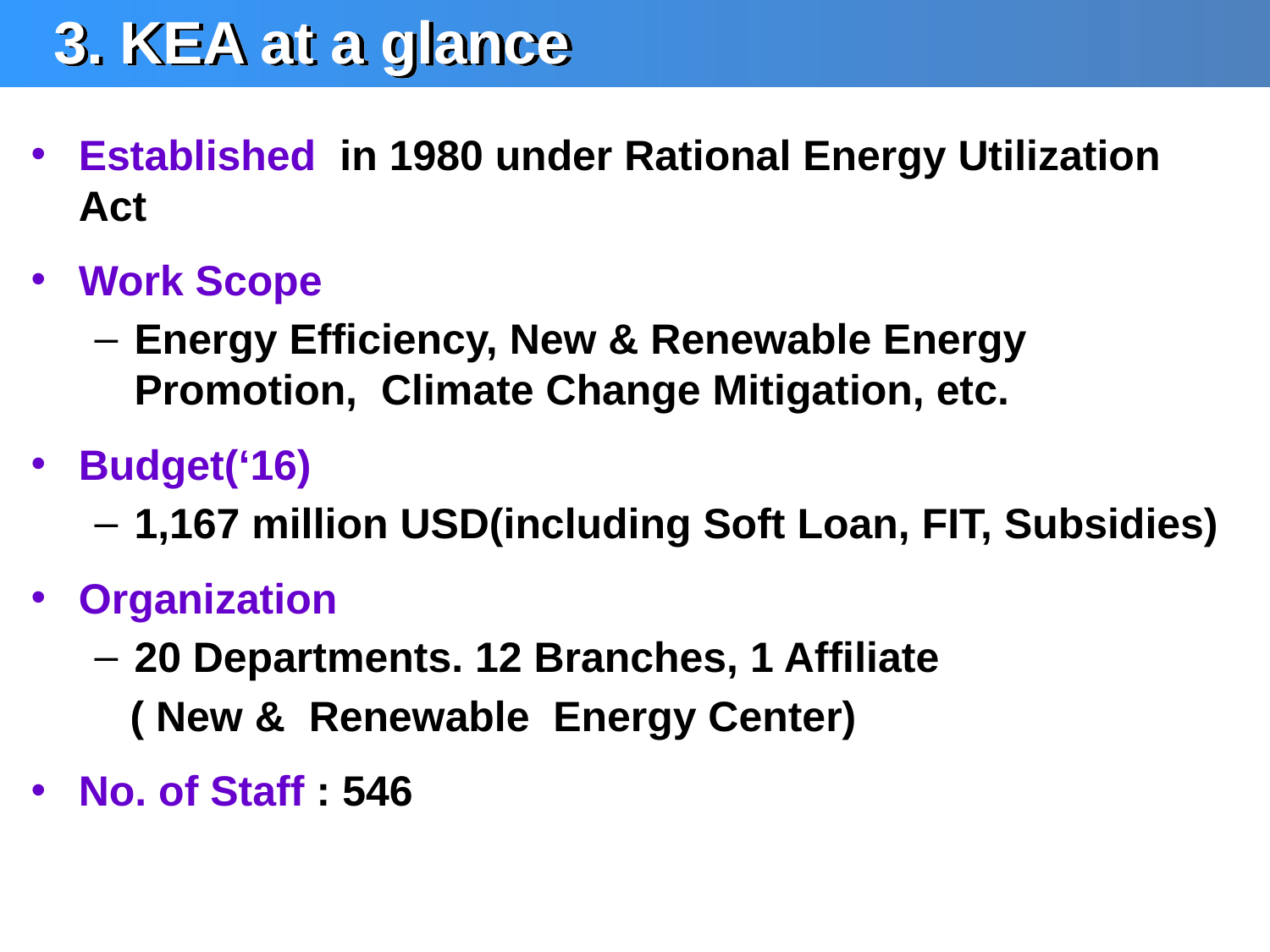

3. KEA at a glance
Established  in 1980 under Rational Energy Utilization Act
Work Scope
Energy Efficiency, New & Renewable Energy Promotion,  Climate Change Mitigation, etc.
Budget(‘16)
1,167 million USD(including Soft Loan, FIT, Subsidies)
Organization
20 Departments. 12 Branches, 1 Affiliate
   ( New &  Renewable  Energy Center)
No. of Staff : 546
6